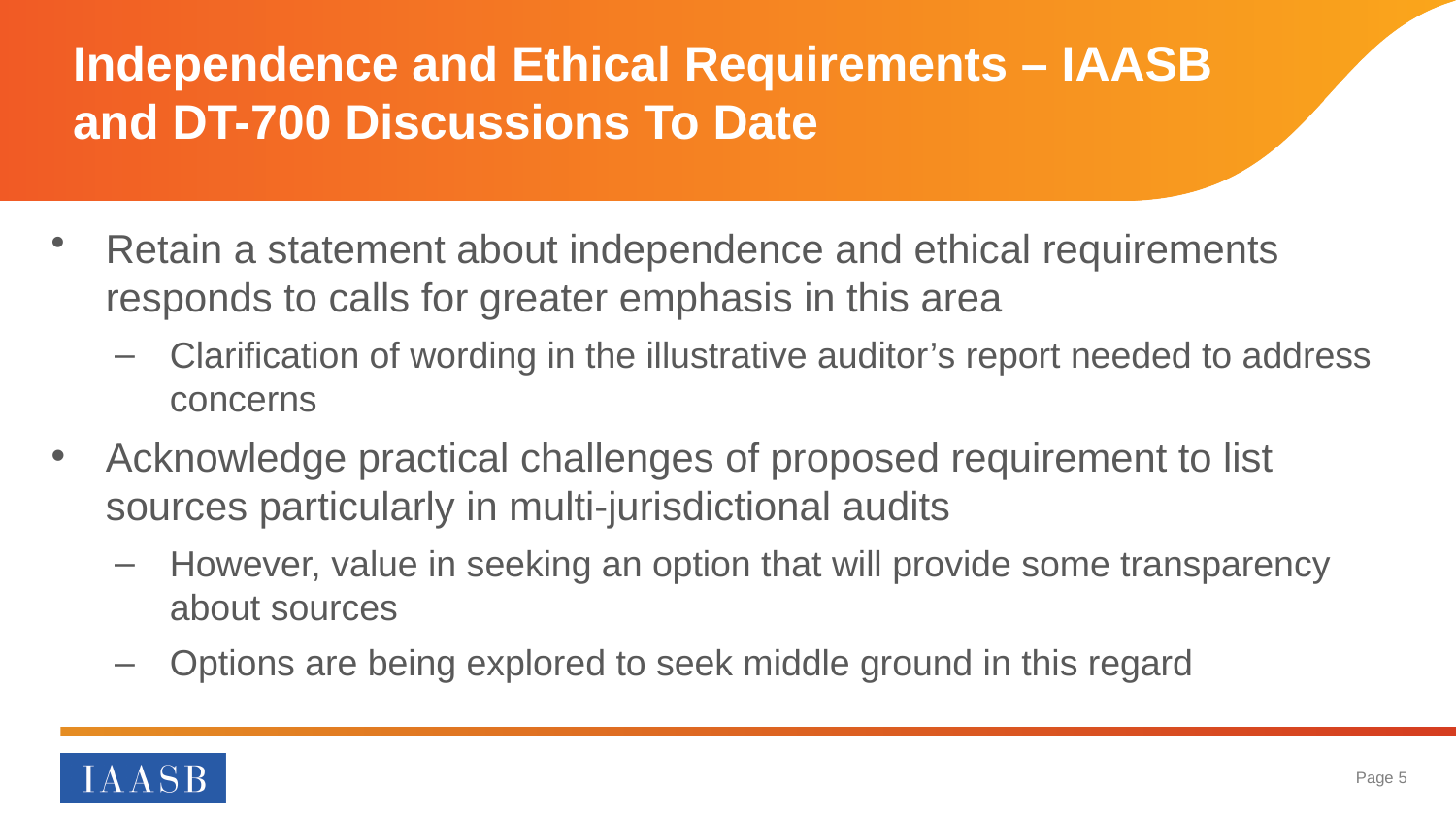

# Independence and Ethical Requirements – IAASB and DT-700 Discussions To Date

Retain a statement about independence and ethical requirements responds to calls for greater emphasis in this area
Clarification of wording in the illustrative auditor’s report needed to address concerns
Acknowledge practical challenges of proposed requirement to list sources particularly in multi-jurisdictional audits
However, value in seeking an option that will provide some transparency about sources
Options are being explored to seek middle ground in this regard